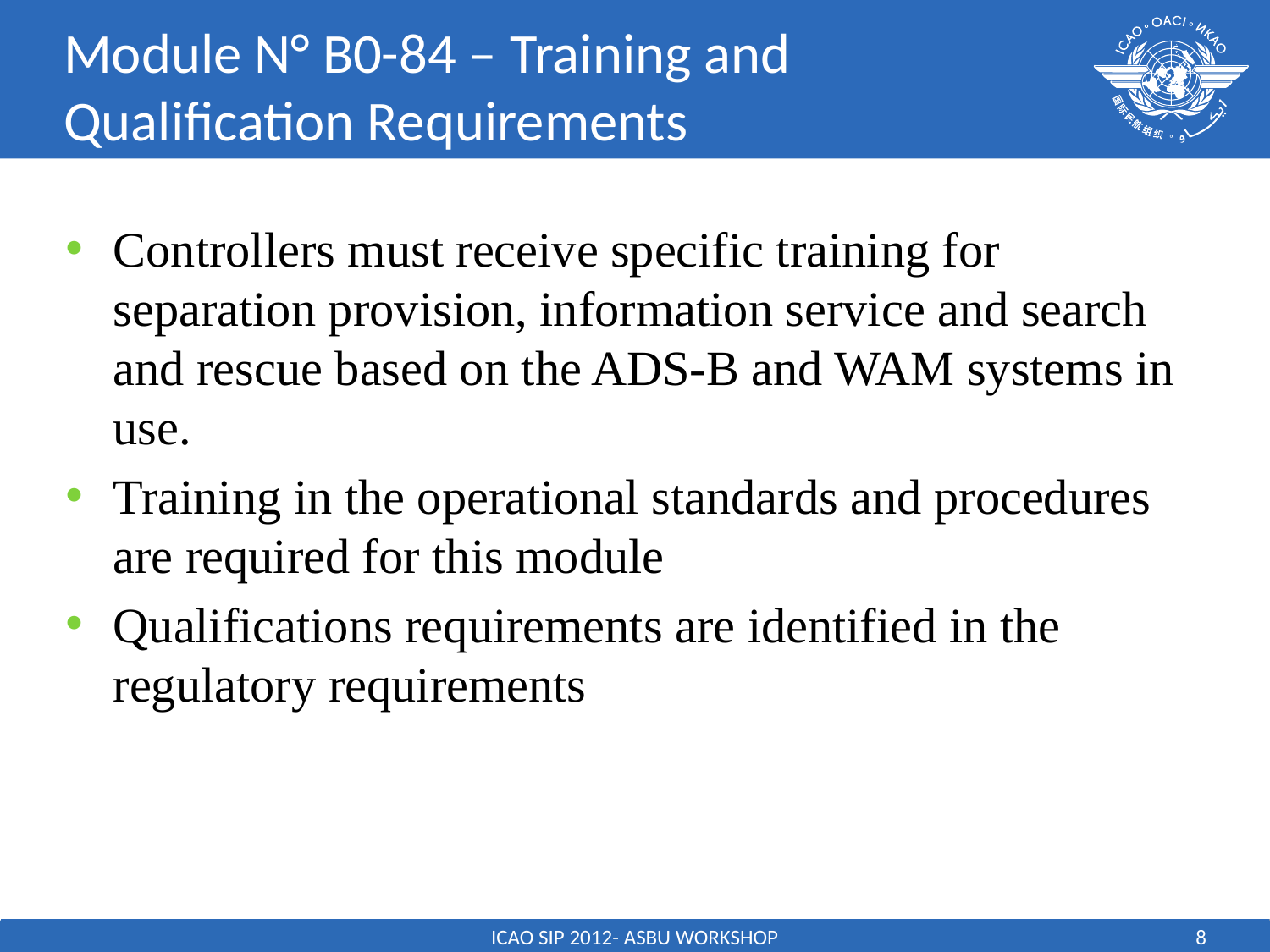

# Module N° B0-84 – Training and Qualification Requirements
Controllers must receive specific training for separation provision, information service and search and rescue based on the ADS-B and WAM systems in use.
Training in the operational standards and procedures are required for this module
Qualifications requirements are identified in the regulatory requirements
ICAO SIP 2012- ASBU WORKSHOP
8